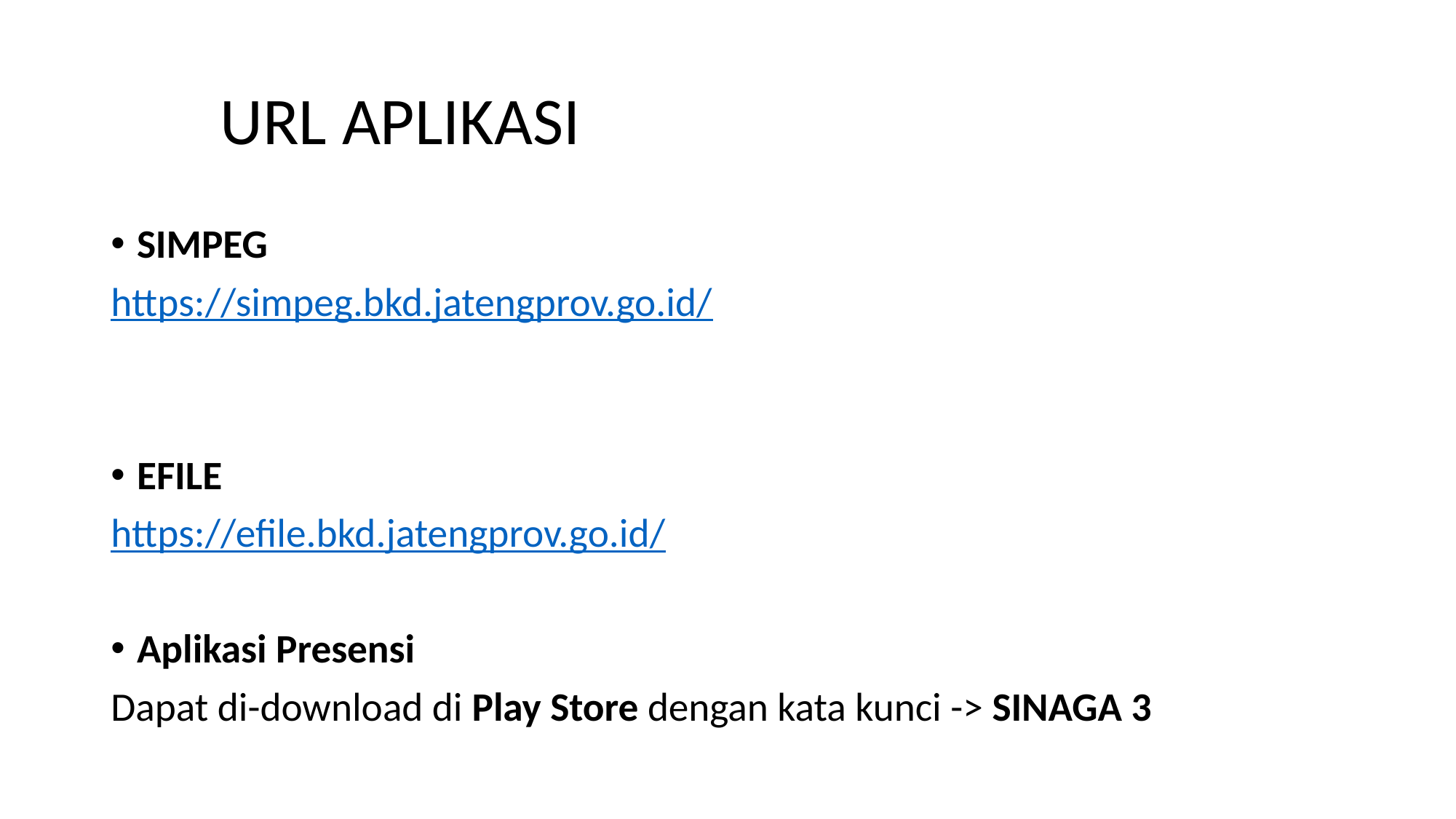

# URL APLIKASI
SIMPEG
https://simpeg.bkd.jatengprov.go.id/

EFILE
https://efile.bkd.jatengprov.go.id/

Aplikasi Presensi
Dapat di-download di Play Store dengan kata kunci -> SINAGA 3